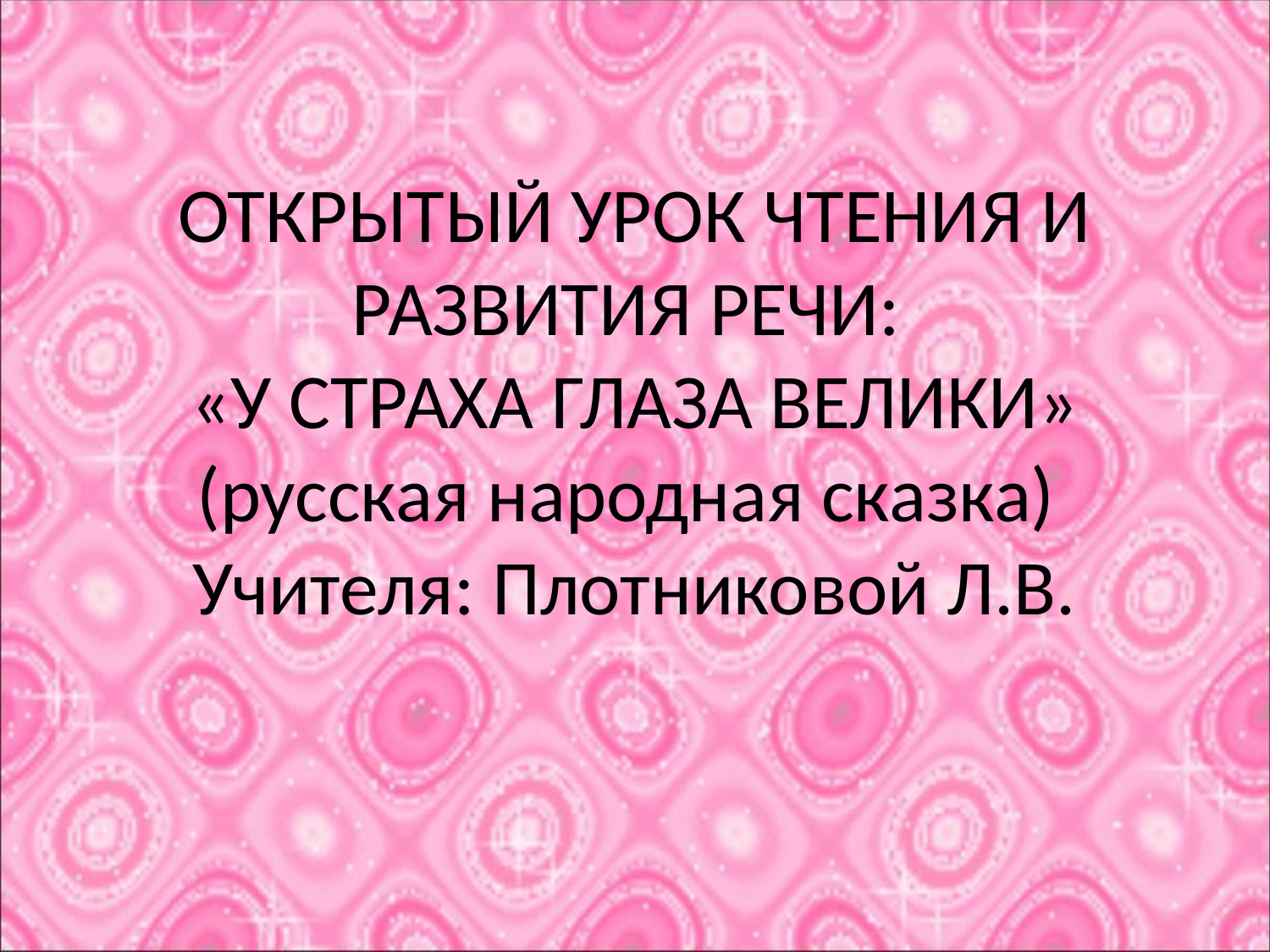

# ОТКРЫТЫЙ УРОК ЧТЕНИЯ И РАЗВИТИЯ РЕЧИ: «У СТРАХА ГЛАЗА ВЕЛИКИ» (русская народная сказка) Учителя: Плотниковой Л.В.